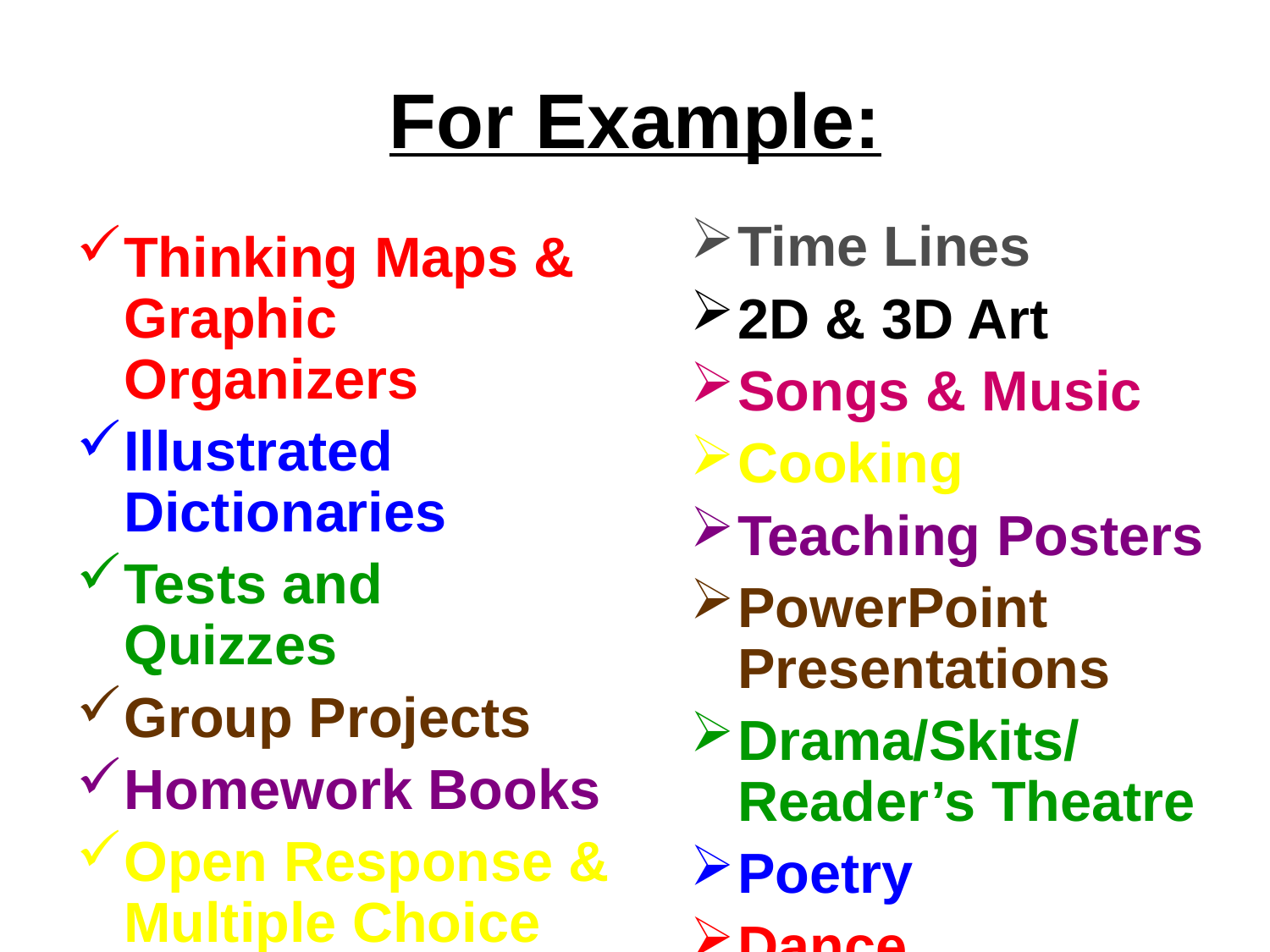

# For Example:
Time Lines
2D & 3D Art
Songs & Music
Cooking
Teaching Posters
PowerPoint Presentations
Drama/Skits/Reader’s Theatre
Poetry
Dance

Thinking Maps & Graphic Organizers
Illustrated Dictionaries
Tests and Quizzes
Group Projects
Homework Books
Open Response & Multiple Choice Questions
Word Walls